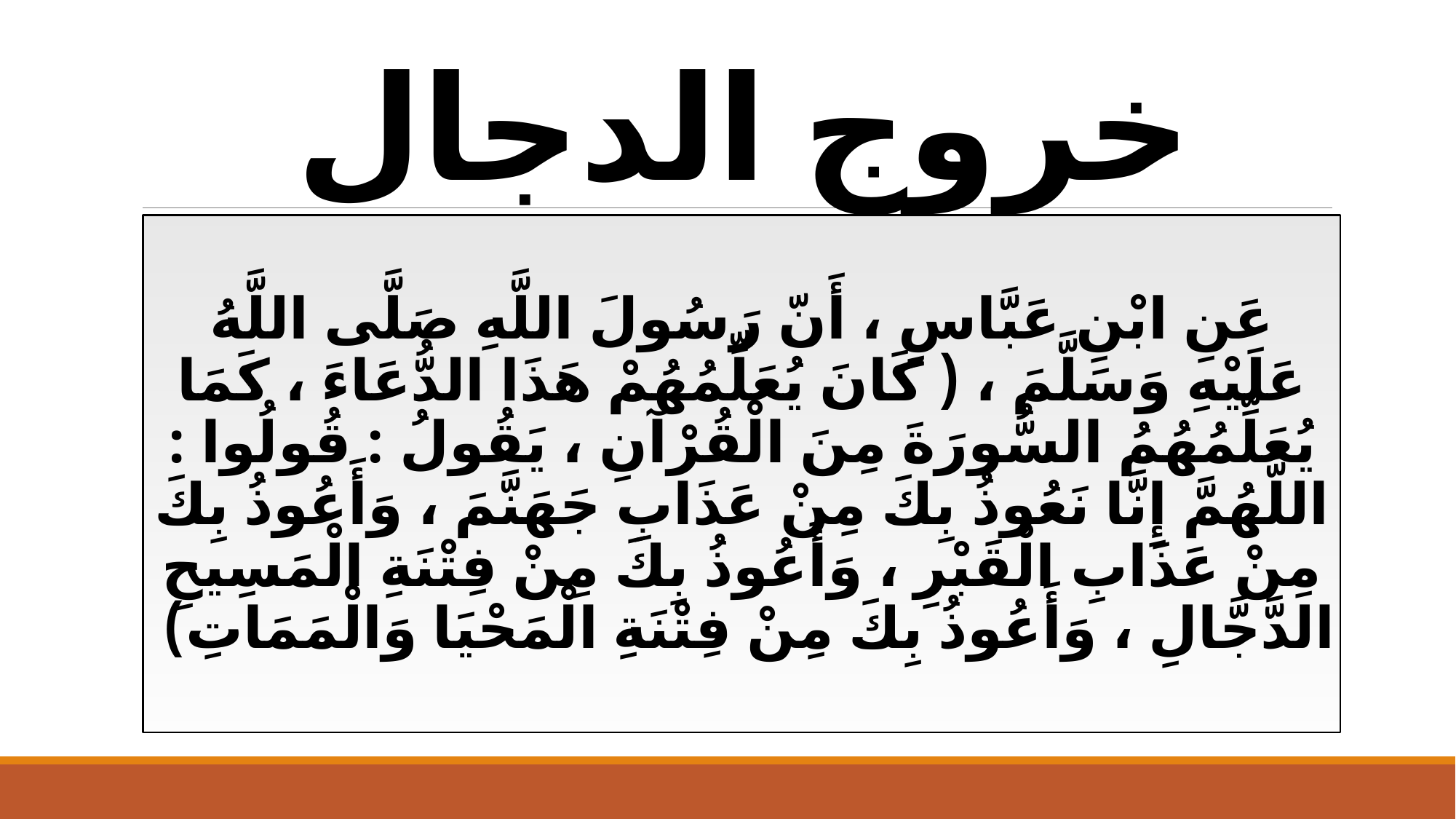

# خروج الدجال

عَنِ ابْنِ عَبَّاسٍ ، أَنّ رَسُولَ اللَّهِ صَلَّى اللَّهُ عَلَيْهِ وَسَلَّمَ ، ( كَانَ يُعَلِّمُهُمْ هَذَا الدُّعَاءَ ، كَمَا يُعَلِّمُهُمُ السُّورَةَ مِنَ الْقُرْآنِ ، يَقُولُ : قُولُوا : اللَّهُمَّ إِنَّا نَعُوذُ بِكَ مِنْ عَذَابِ جَهَنَّمَ ، وَأَعُوذُ بِكَ مِنْ عَذَابِ الْقَبْرِ ، وَأَعُوذُ بِكَ مِنْ فِتْنَةِ الْمَسِيحِ الدَّجَّالِ ، وَأَعُوذُ بِكَ مِنْ فِتْنَةِ الْمَحْيَا وَالْمَمَاتِ)